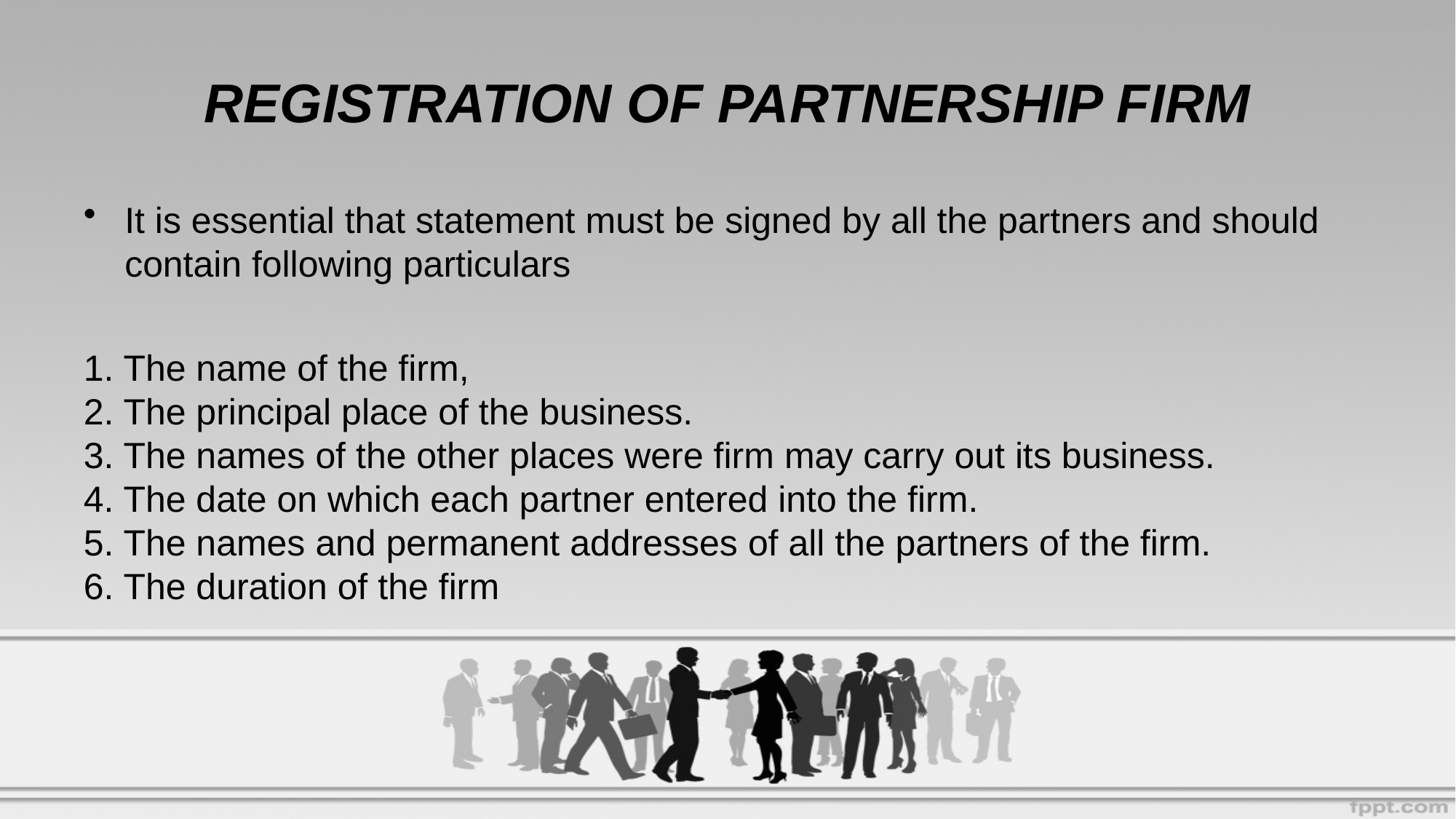

# REGISTRATION OF PARTNERSHIP FIRM
It is essential that statement must be signed by all the partners and should contain following particulars

1. The name of the firm,
2. The principal place of the business.
3. The names of the other places were firm may carry out its business.
4. The date on which each partner entered into the firm.
5. The names and permanent addresses of all the partners of the firm.
6. The duration of the firm